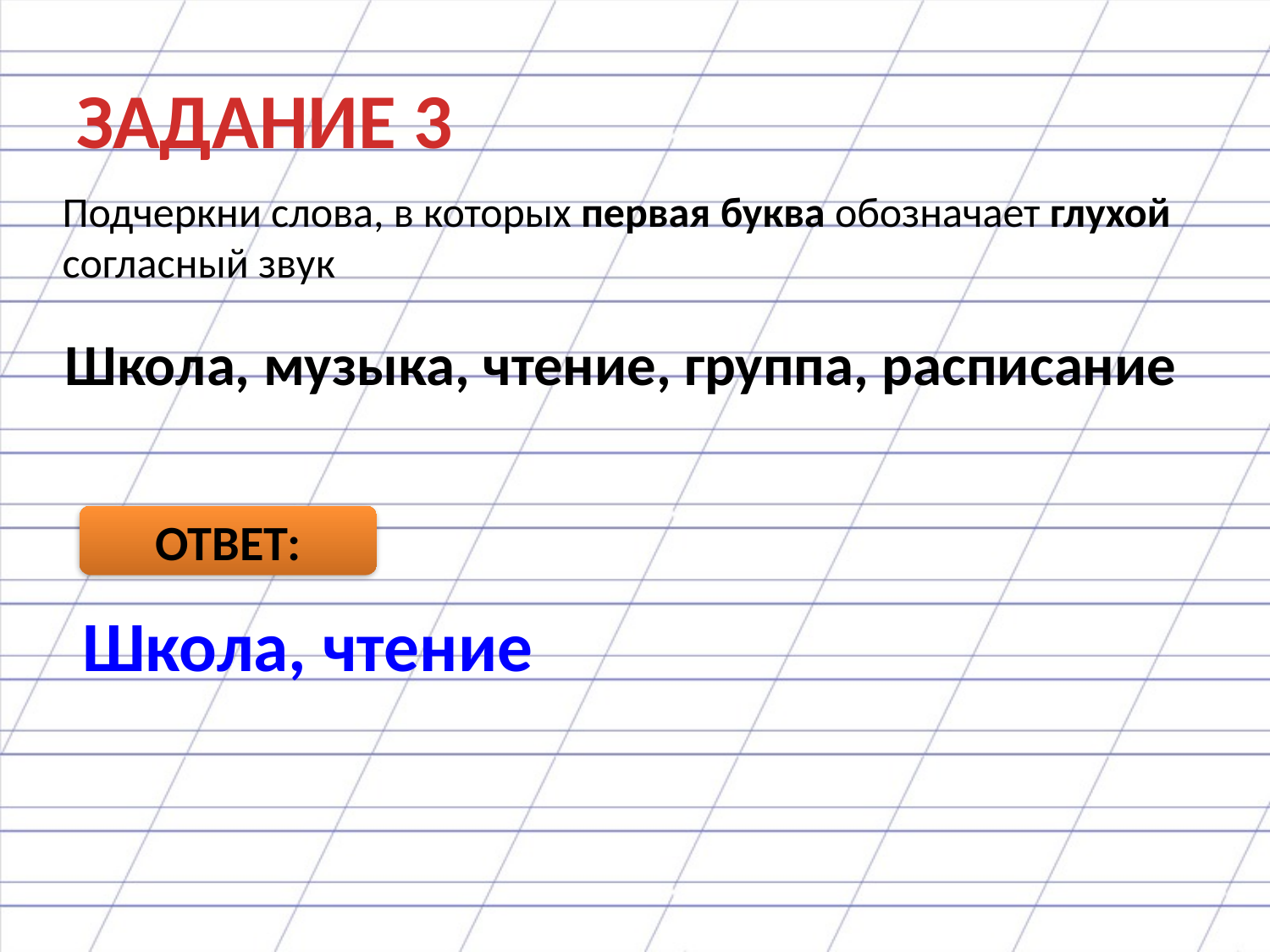

# ЗАДАНИЕ 3
Подчеркни слова, в которых первая буква обозначает глухой согласный звук

Школа, музыка, чтение, группа, расписание
ОТВЕТ:
Школа, чтение